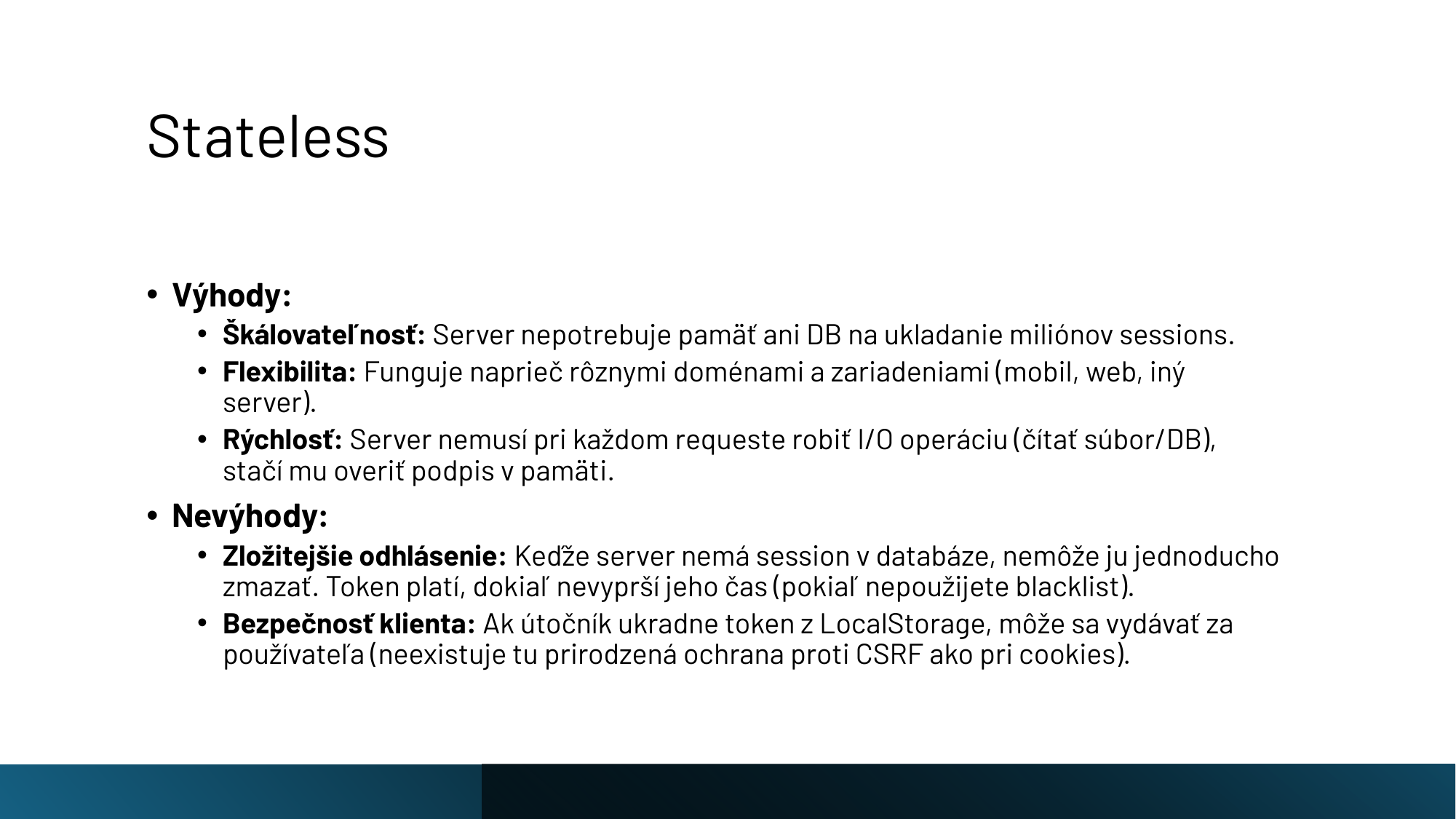

# Stateless
Výhody:
Škálovateľnosť: Server nepotrebuje pamäť ani DB na ukladanie miliónov sessions.
Flexibilita: Funguje naprieč rôznymi doménami a zariadeniami (mobil, web, iný server).
Rýchlosť: Server nemusí pri každom requeste robiť I/O operáciu (čítať súbor/DB), stačí mu overiť podpis v pamäti.
Nevýhody:
Zložitejšie odhlásenie: Keďže server nemá session v databáze, nemôže ju jednoducho zmazať. Token platí, dokiaľ nevyprší jeho čas (pokiaľ nepoužijete blacklist).
Bezpečnosť klienta: Ak útočník ukradne token z LocalStorage, môže sa vydávať za používateľa (neexistuje tu prirodzená ochrana proti CSRF ako pri cookies).